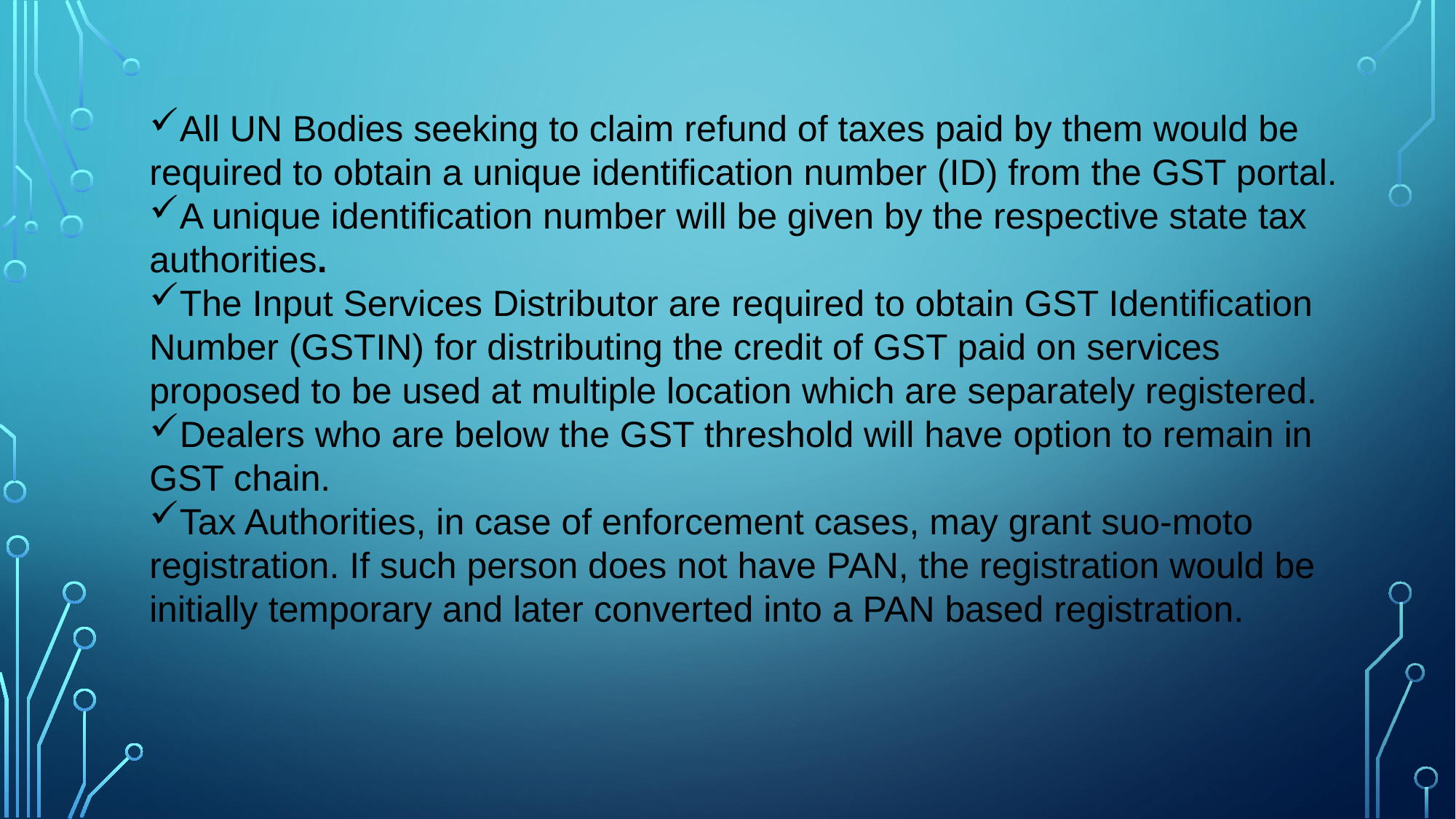

All UN Bodies seeking to claim refund of taxes paid by them would be required to obtain a unique identification number (ID) from the GST portal.
A unique identification number will be given by the respective state tax authorities.
The Input Services Distributor are required to obtain GST Identification Number (GSTIN) for distributing the credit of GST paid on services proposed to be used at multiple location which are separately registered.
Dealers who are below the GST threshold will have option to remain in GST chain.
Tax Authorities, in case of enforcement cases, may grant suo-moto registration. If such person does not have PAN, the registration would be initially temporary and later converted into a PAN based registration.